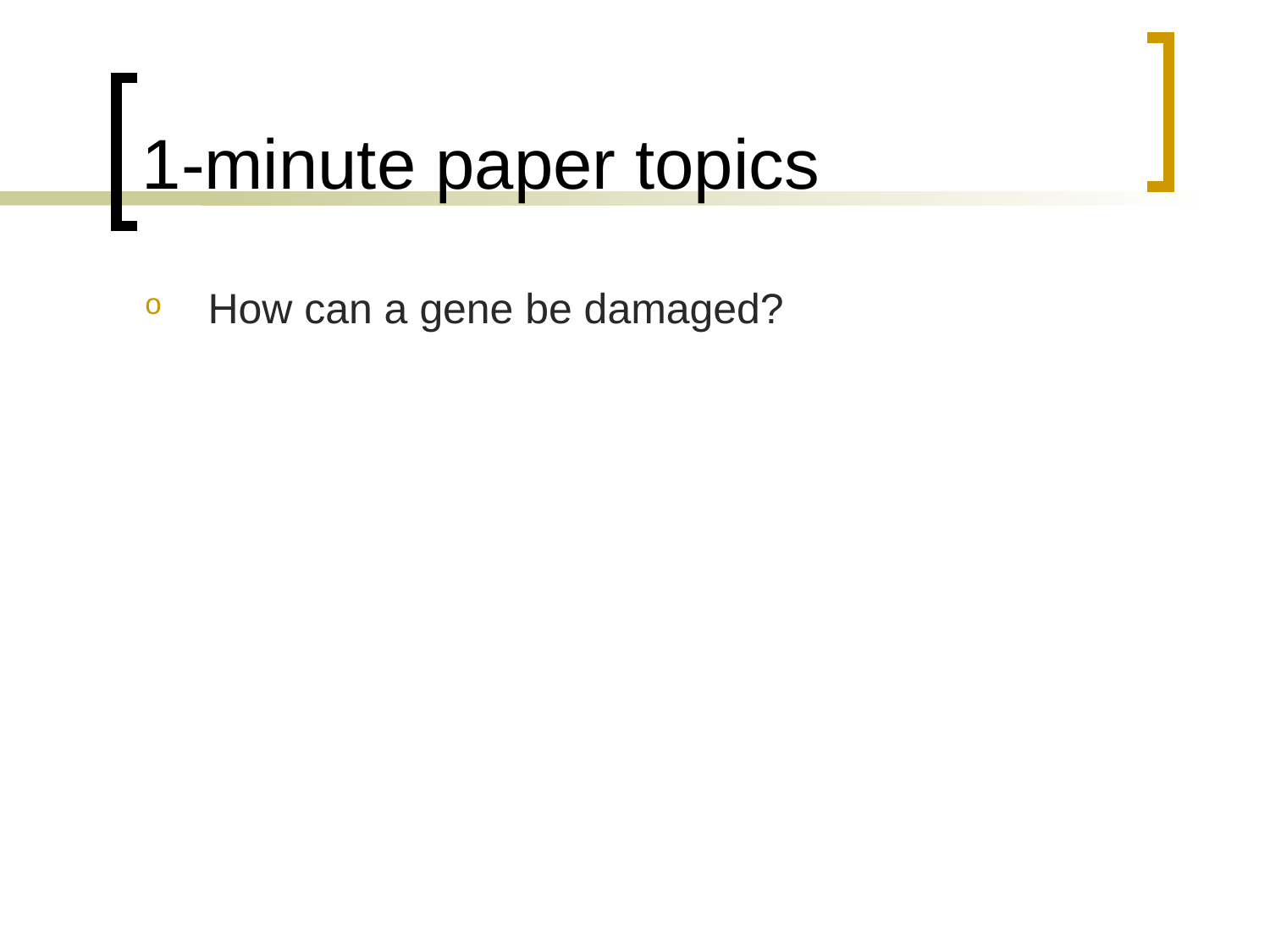

# 1-minute paper topics
How can a gene be damaged?